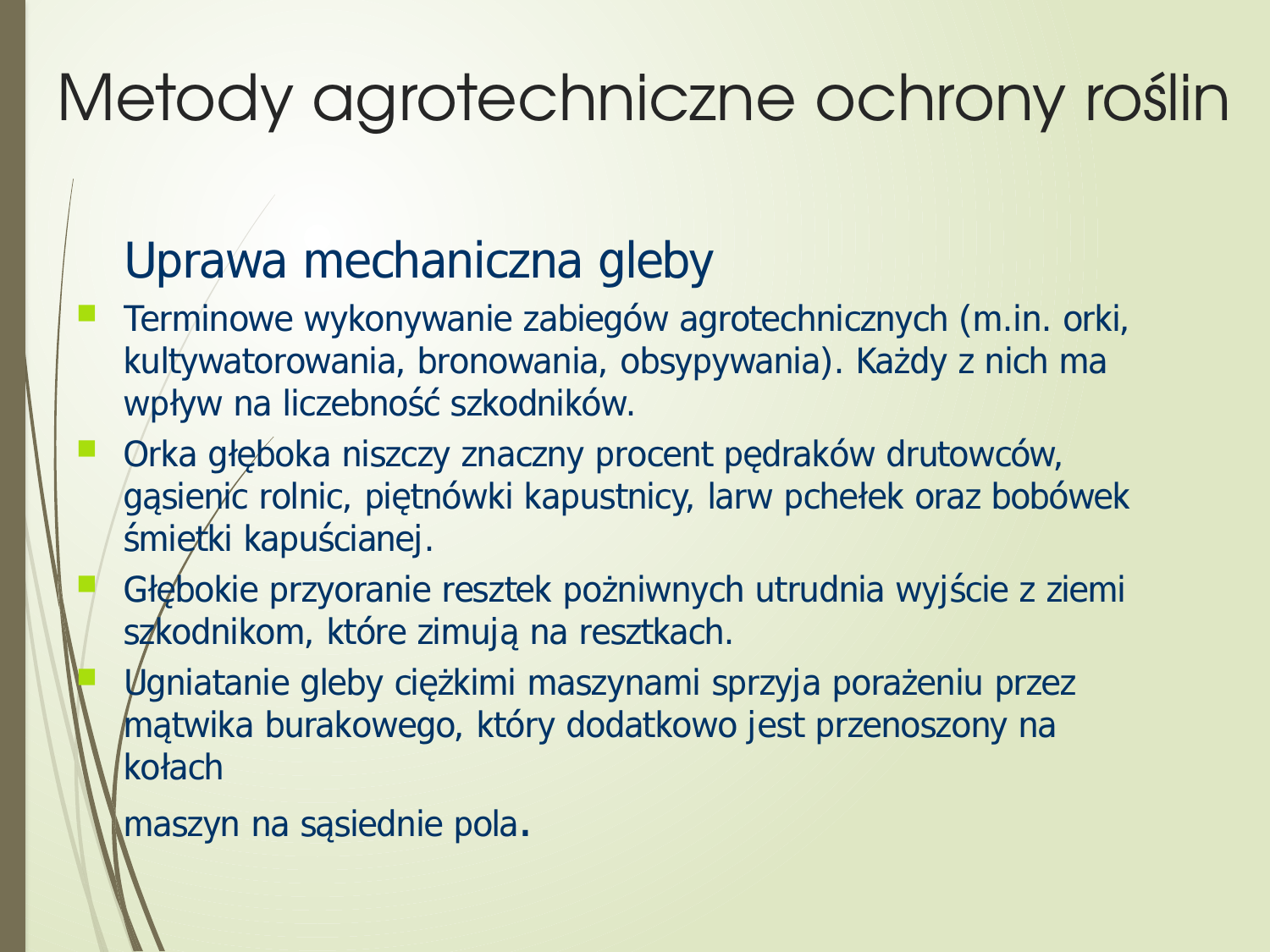

Metody agrotechniczne ochrony roślin
Uprawa mechaniczna gleby
Terminowe wykonywanie zabiegów agrotechnicznych (m.in. orki, kultywatorowania, bronowania, obsypywania). Każdy z nich ma wpływ na liczebność szkodników.
Orka głęboka niszczy znaczny procent pędraków drutowców, gąsienic rolnic, piętnówki kapustnicy, larw pchełek oraz bobówek śmietki kapuścianej.
Głębokie przyoranie resztek pożniwnych utrudnia wyjście z ziemi szkodnikom, które zimują na resztkach.
Ugniatanie gleby ciężkimi maszynami sprzyja porażeniu przez
mątwika burakowego, który dodatkowo jest przenoszony na kołach
maszyn na sąsiednie pola.